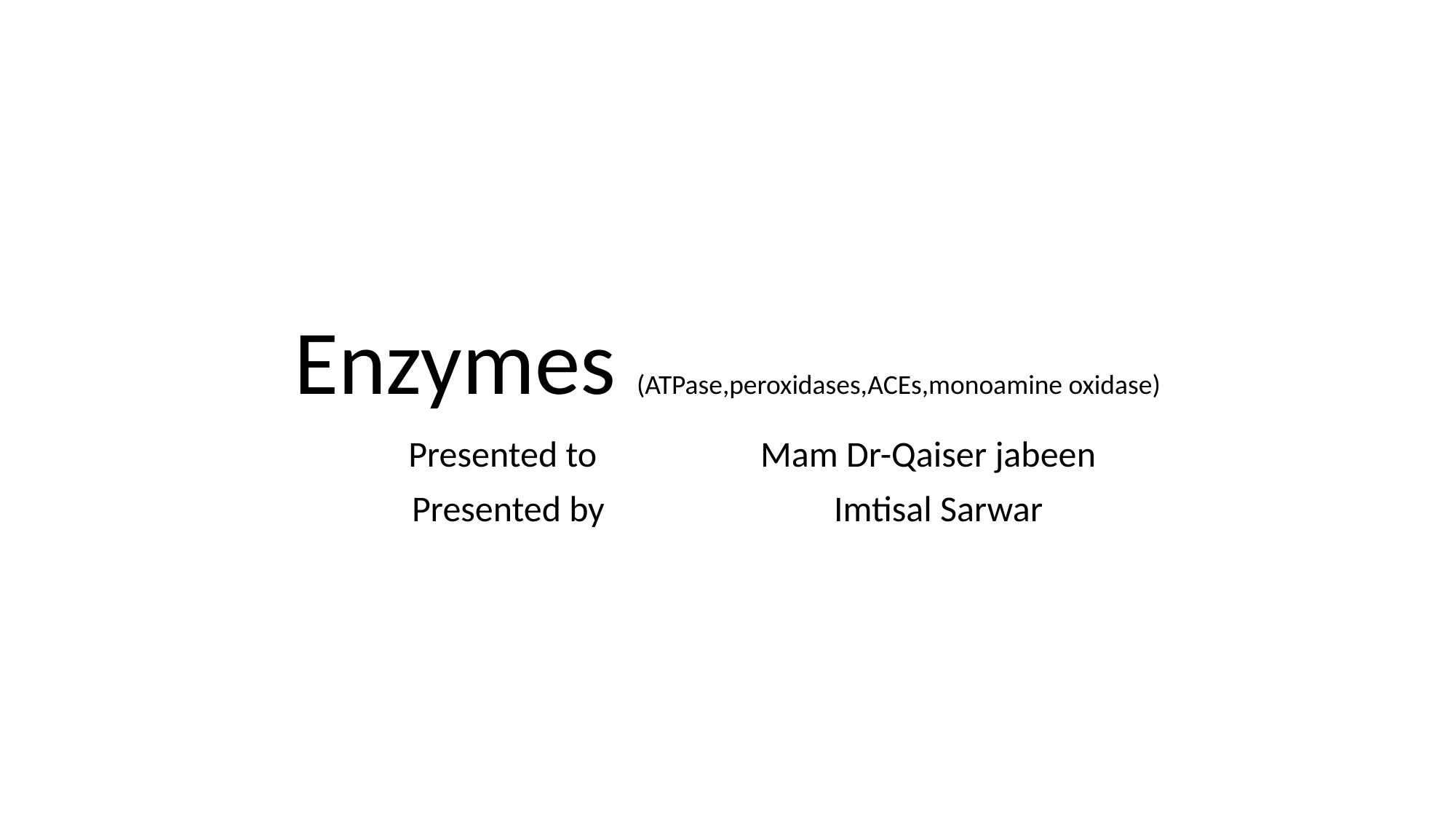

# Enzymes (ATPase,peroxidases,ACEs,monoamine oxidase)
       Presented to                    Mam Dr-Qaiser jabeen
Presented by                            Imtisal Sarwar